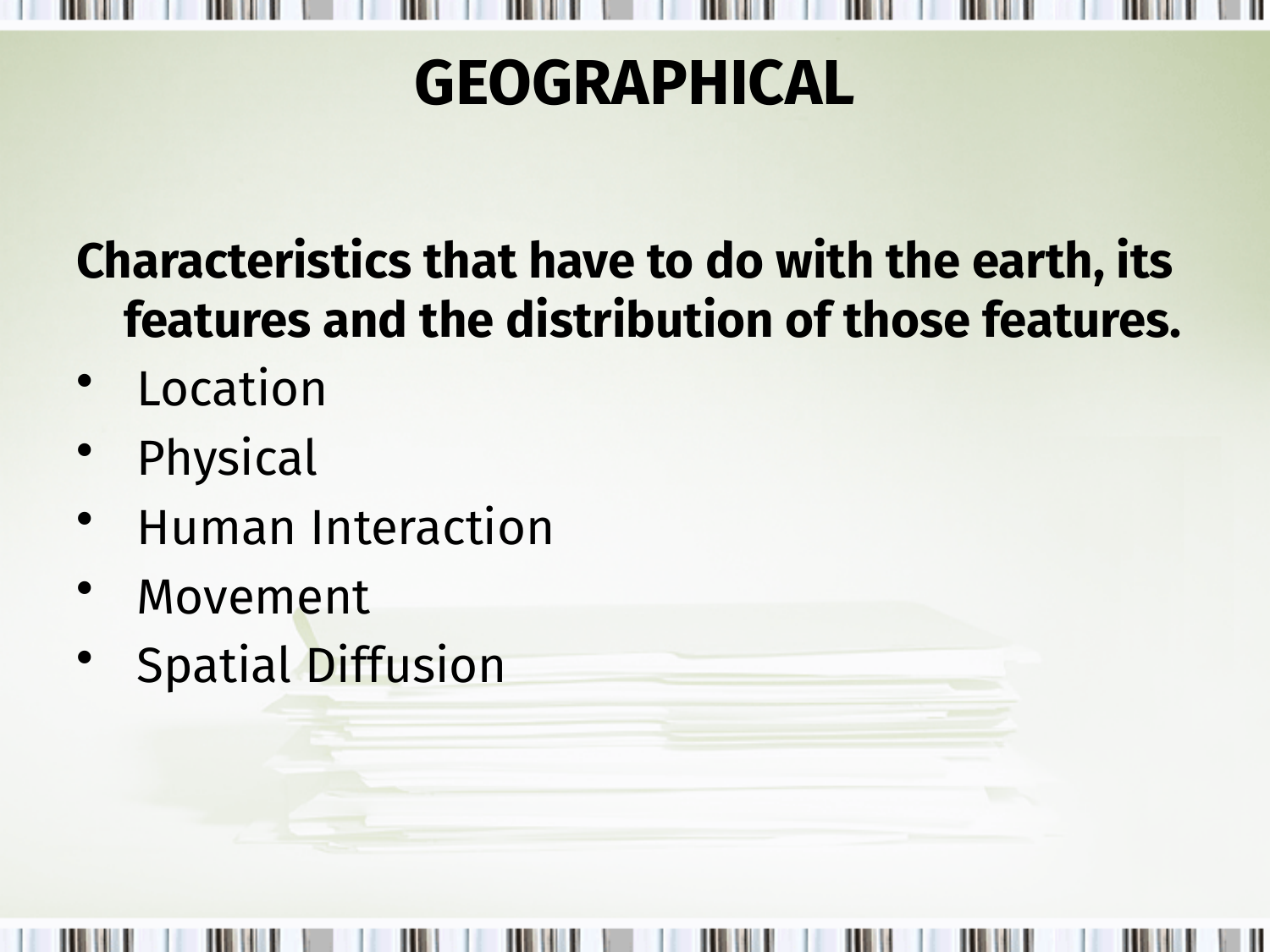

# GEOGRAPHICAL
Characteristics that have to do with the earth, its features and the distribution of those features.
 Location
 Physical
 Human Interaction
 Movement
 Spatial Diffusion